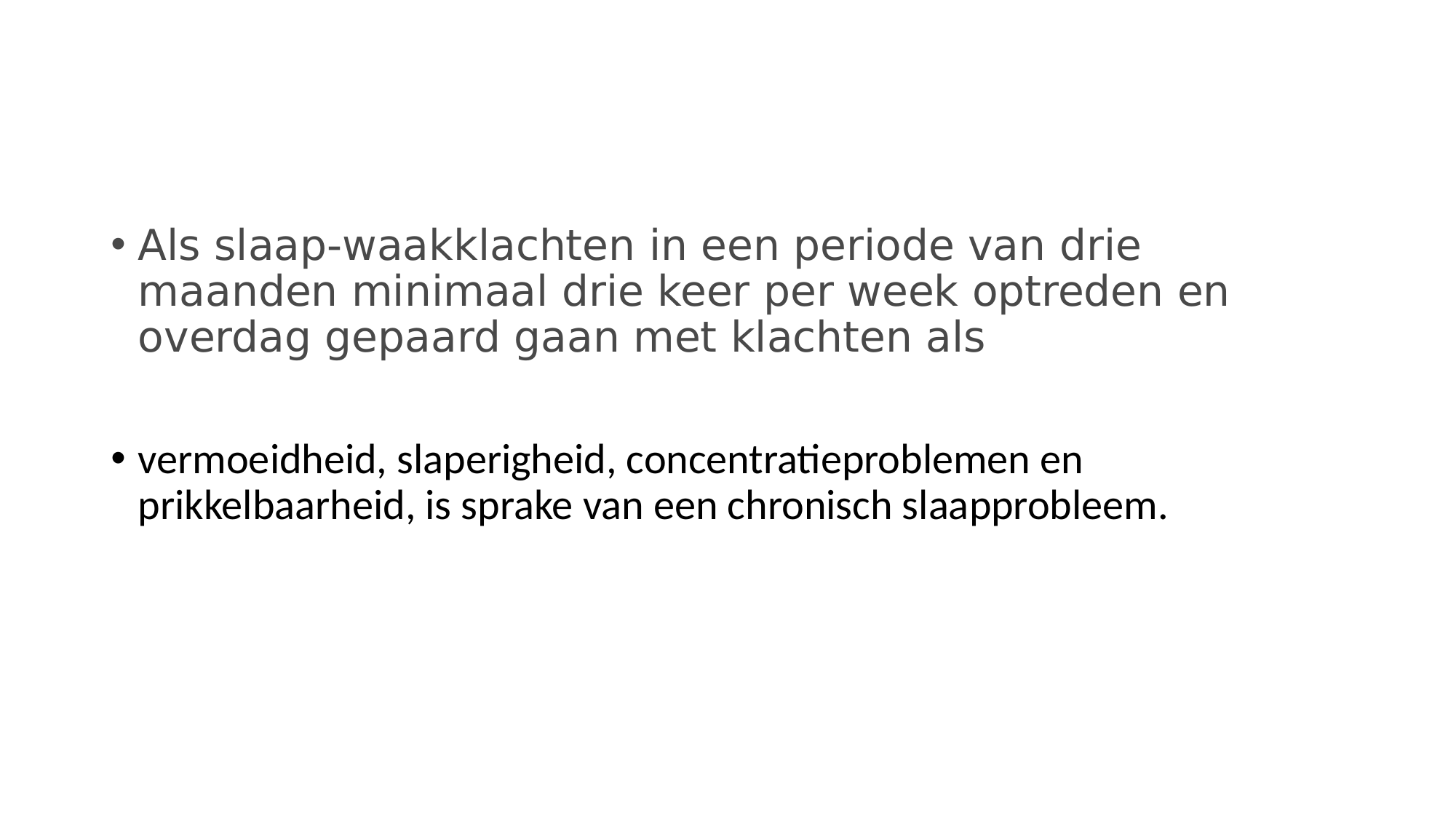

#
Als slaap-waakklachten in een periode van drie maanden minimaal drie keer per week optreden en overdag gepaard gaan met klachten als

vermoeidheid, slaperigheid, concentratieproblemen en prikkelbaarheid, is sprake van een chronisch slaapprobleem.